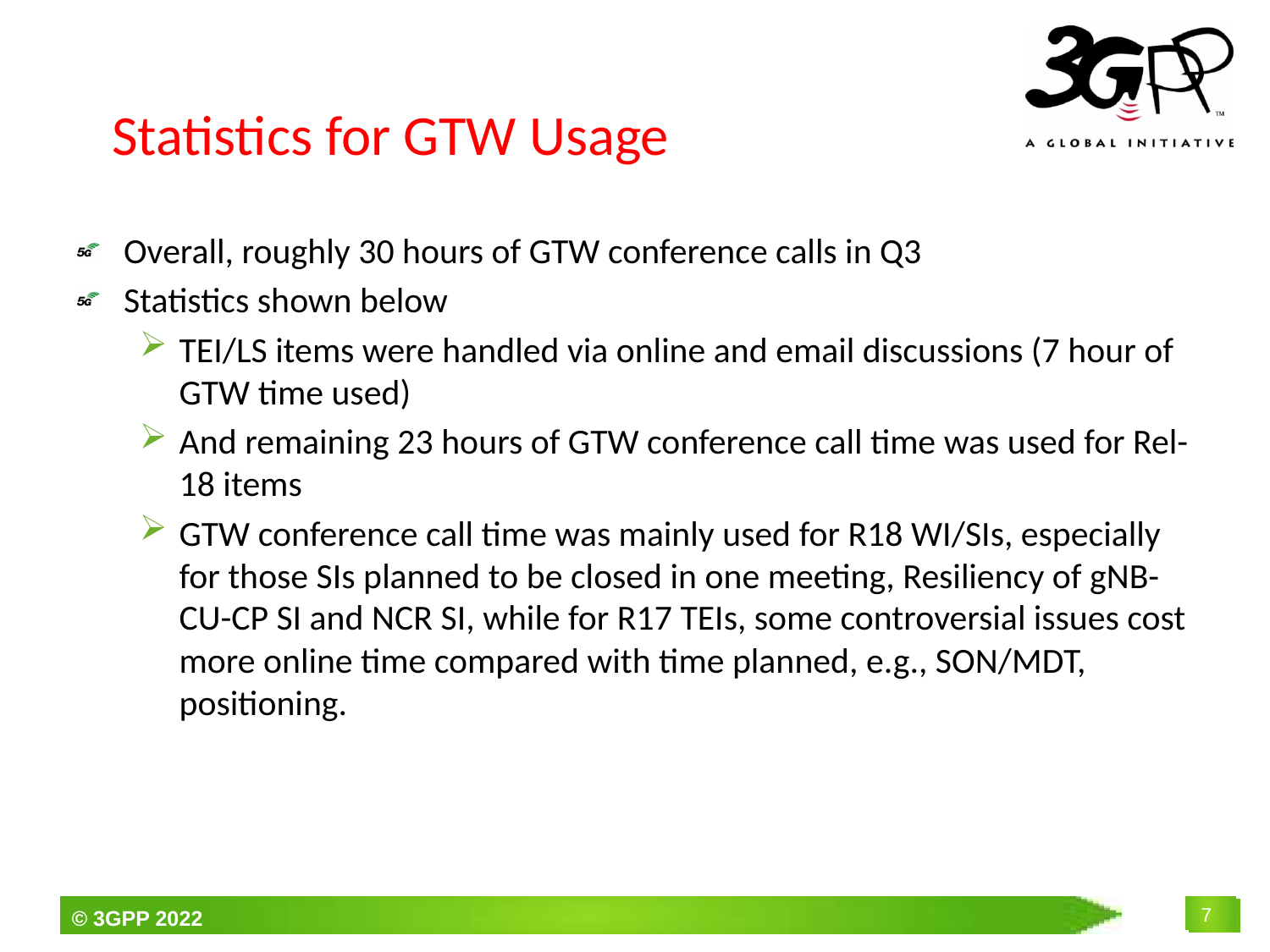

# Statistics for GTW Usage
Overall, roughly 30 hours of GTW conference calls in Q3
Statistics shown below
TEI/LS items were handled via online and email discussions (7 hour of GTW time used)
And remaining 23 hours of GTW conference call time was used for Rel-18 items
GTW conference call time was mainly used for R18 WI/SIs, especially for those SIs planned to be closed in one meeting, Resiliency of gNB-CU-CP SI and NCR SI, while for R17 TEIs, some controversial issues cost more online time compared with time planned, e.g., SON/MDT, positioning.